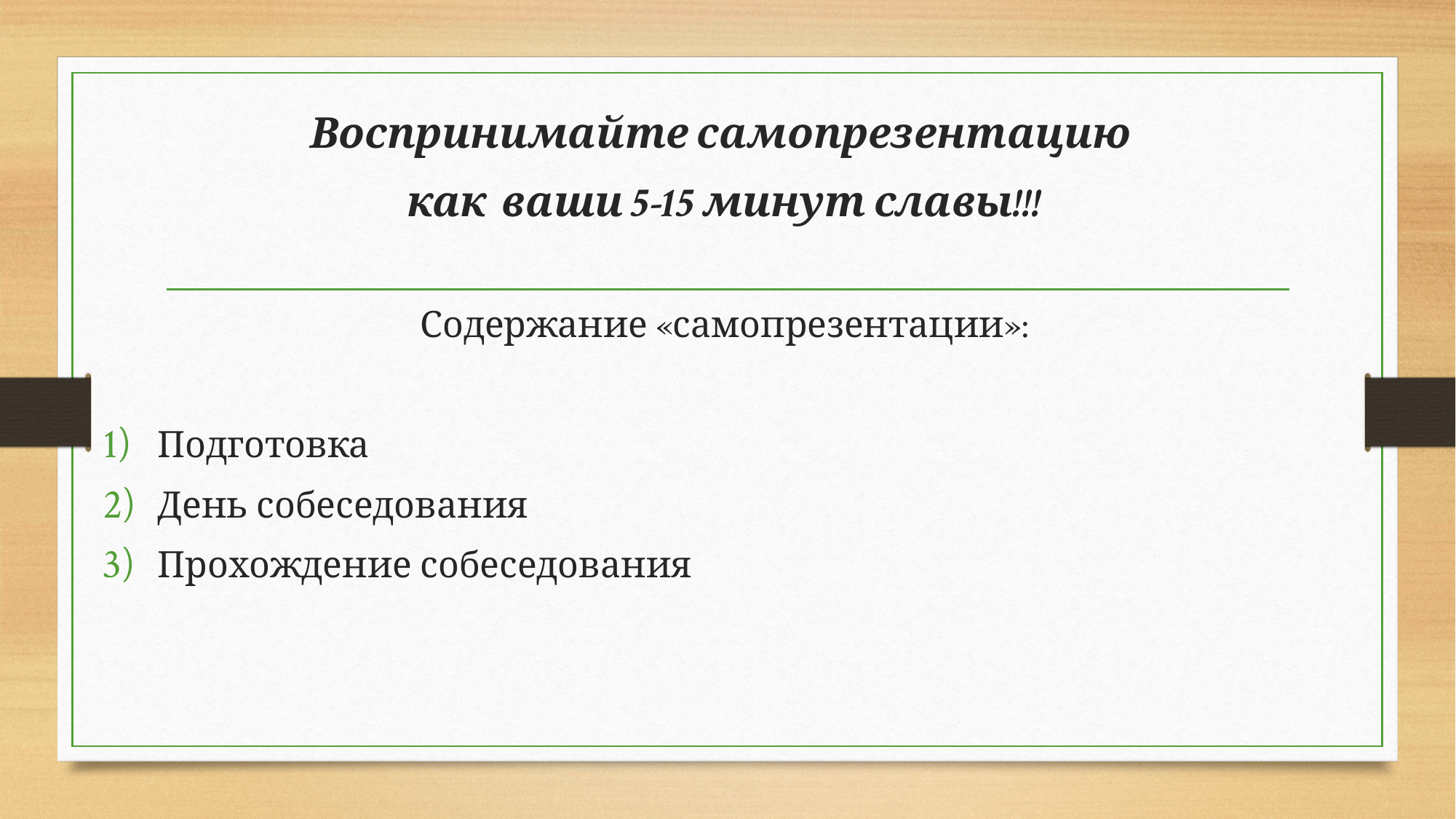

Воспринимайте самопрезентацию
как  ваши 5-15 минут славы!!!

Содержание «самопрезентации»:

Подготовка
День собеседования
Прохождение собеседования